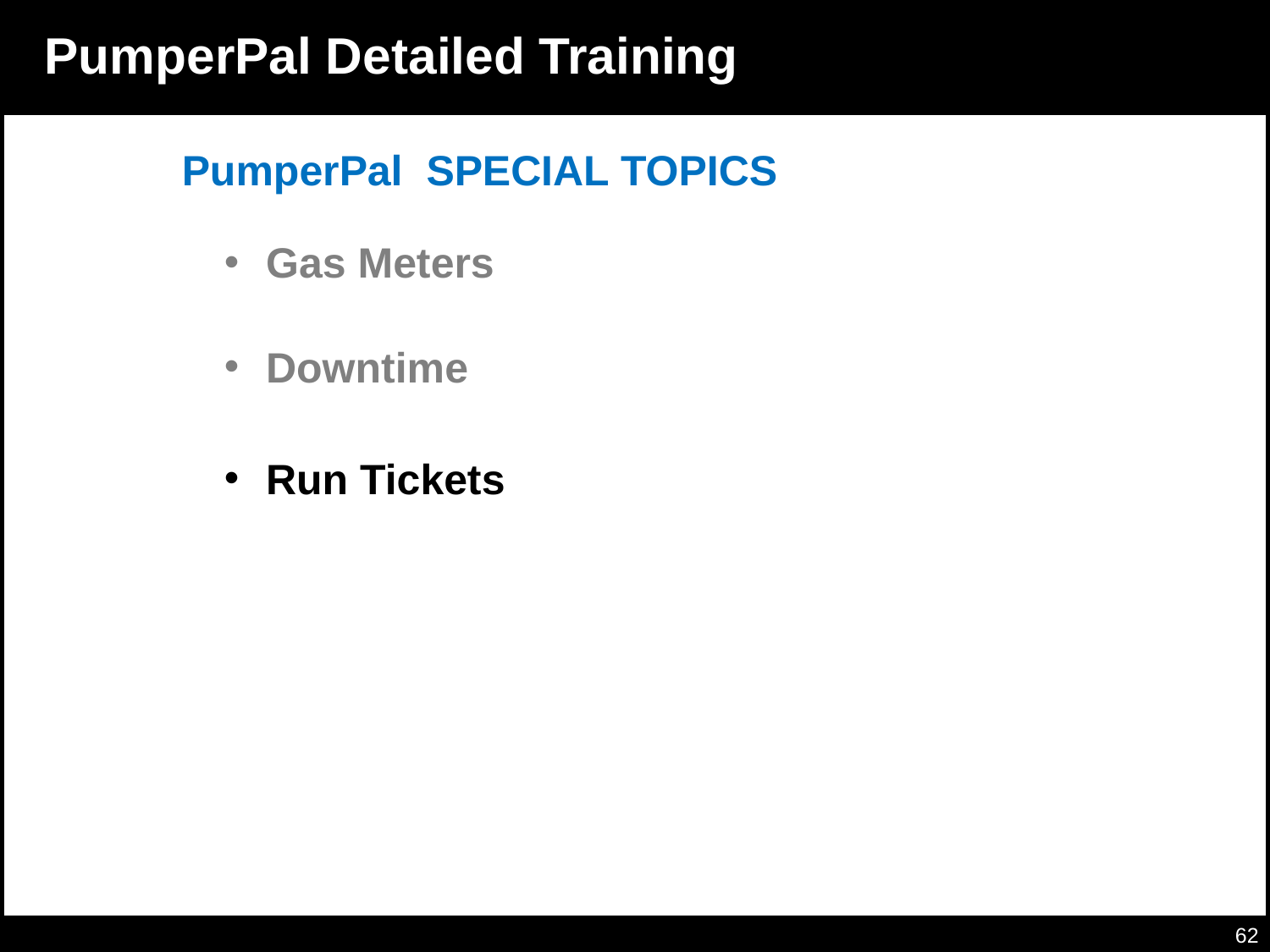

# Run Tickets
PumperPal Detailed Training
PumperPal  SPECIAL TOPICS
 Gas Meters
 Downtime
 Run Tickets